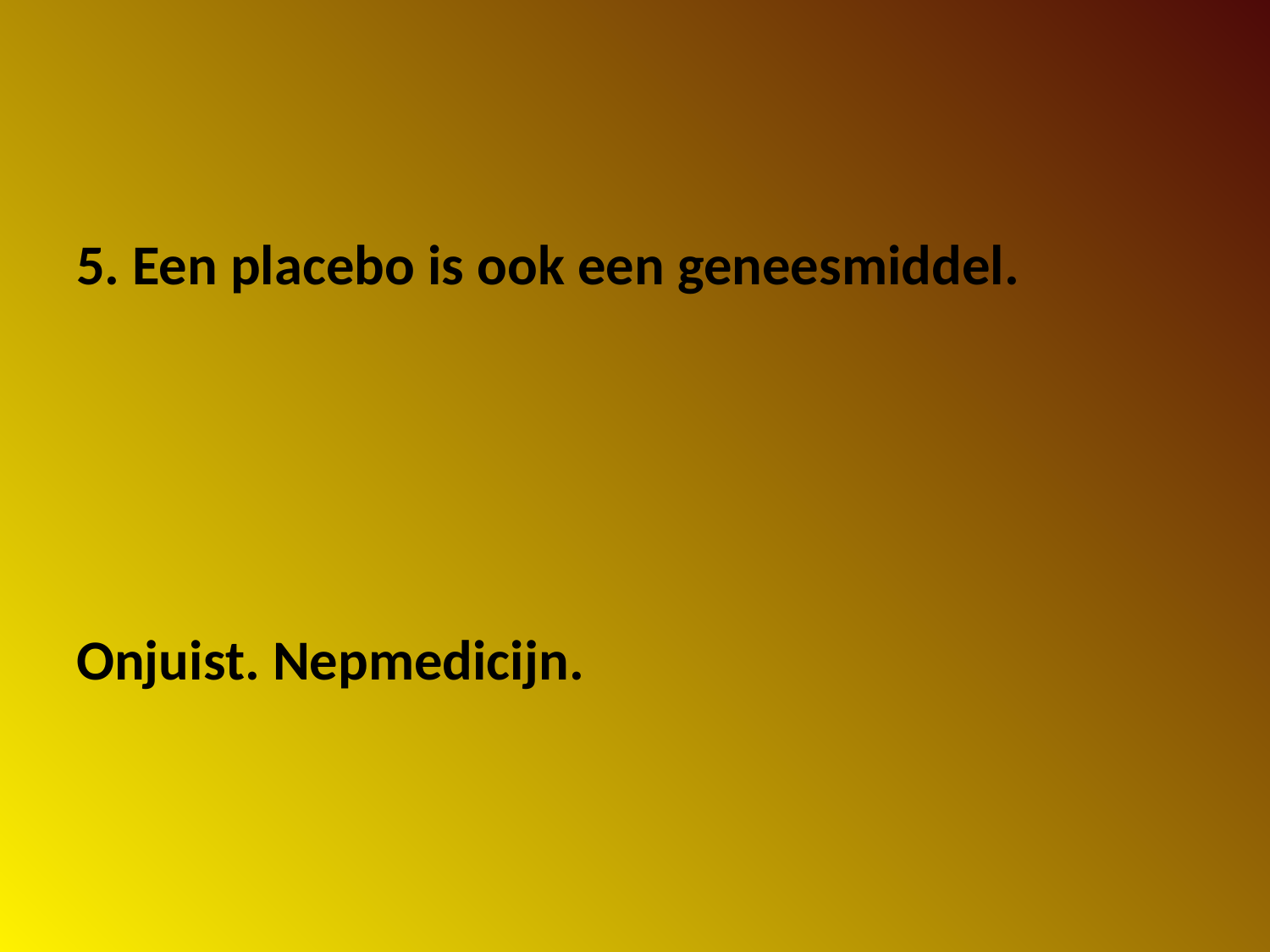

#
5. Een placebo is ook een geneesmiddel.

Onjuist. Nepmedicijn.